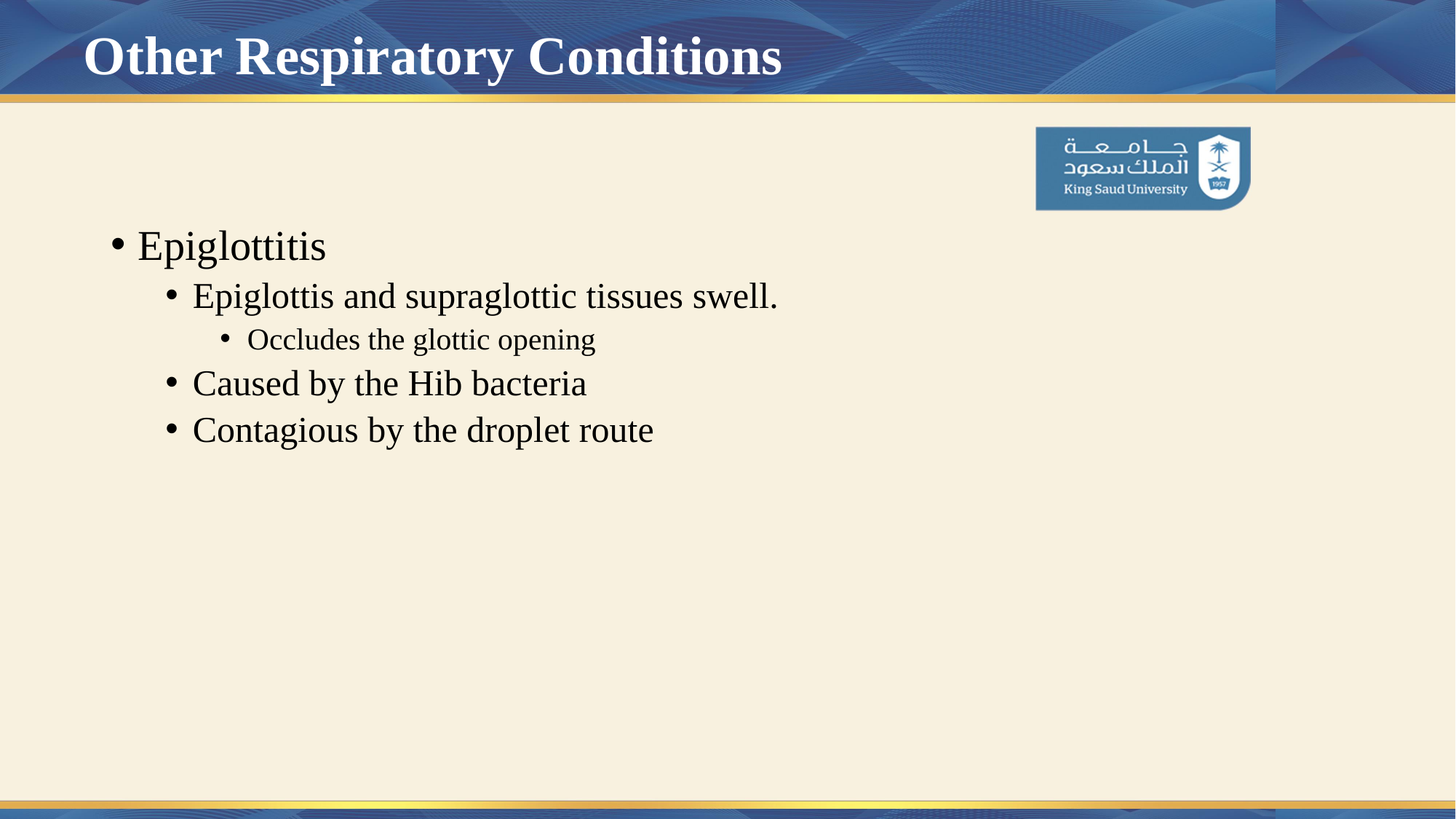

# Other Respiratory Conditions
Epiglottitis
Epiglottis and supraglottic tissues swell.
Occludes the glottic opening
Caused by the Hib bacteria
Contagious by the droplet route